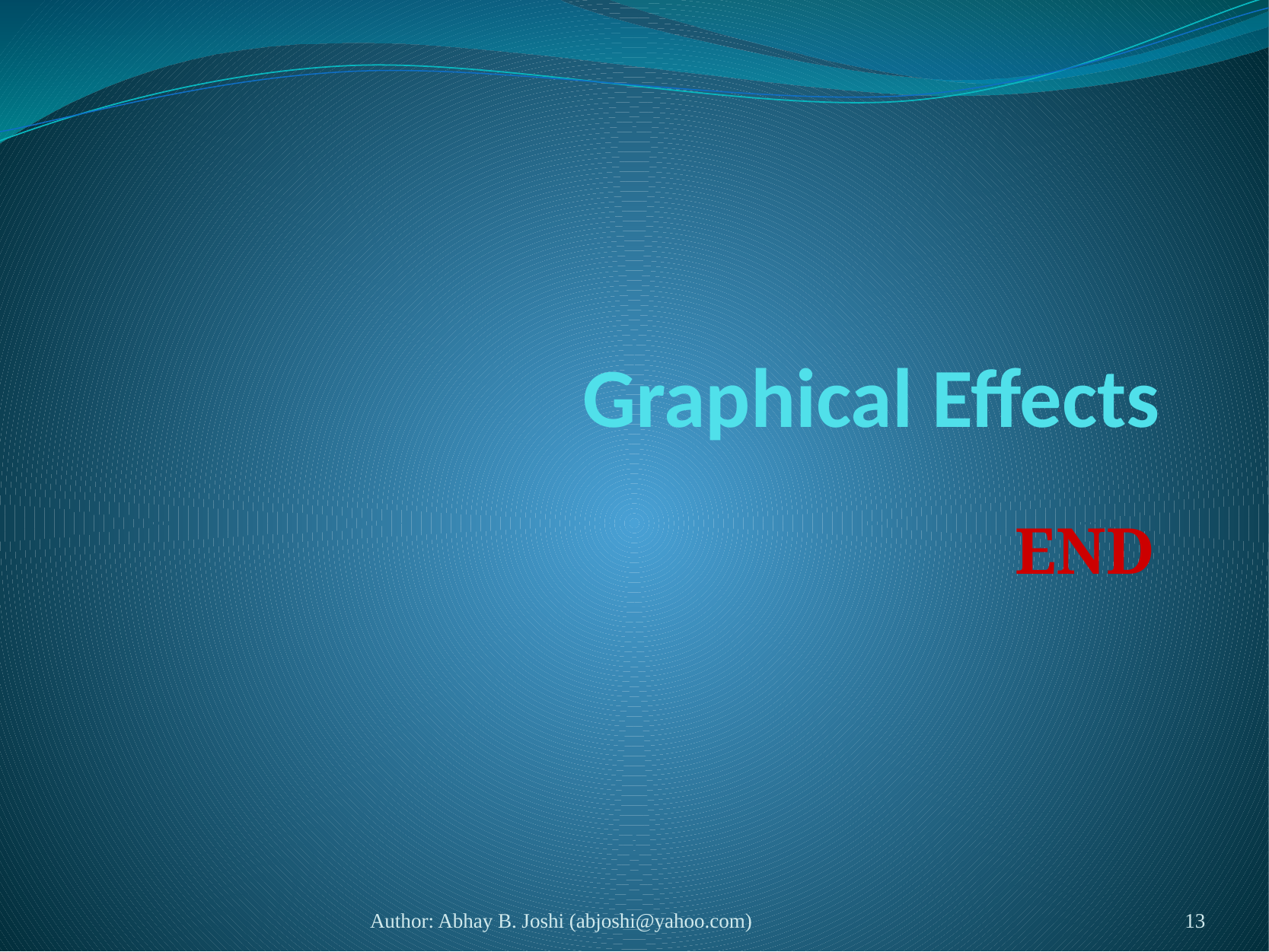

# Graphical Effects

END
Author: Abhay B. Joshi (abjoshi@yahoo.com)
13